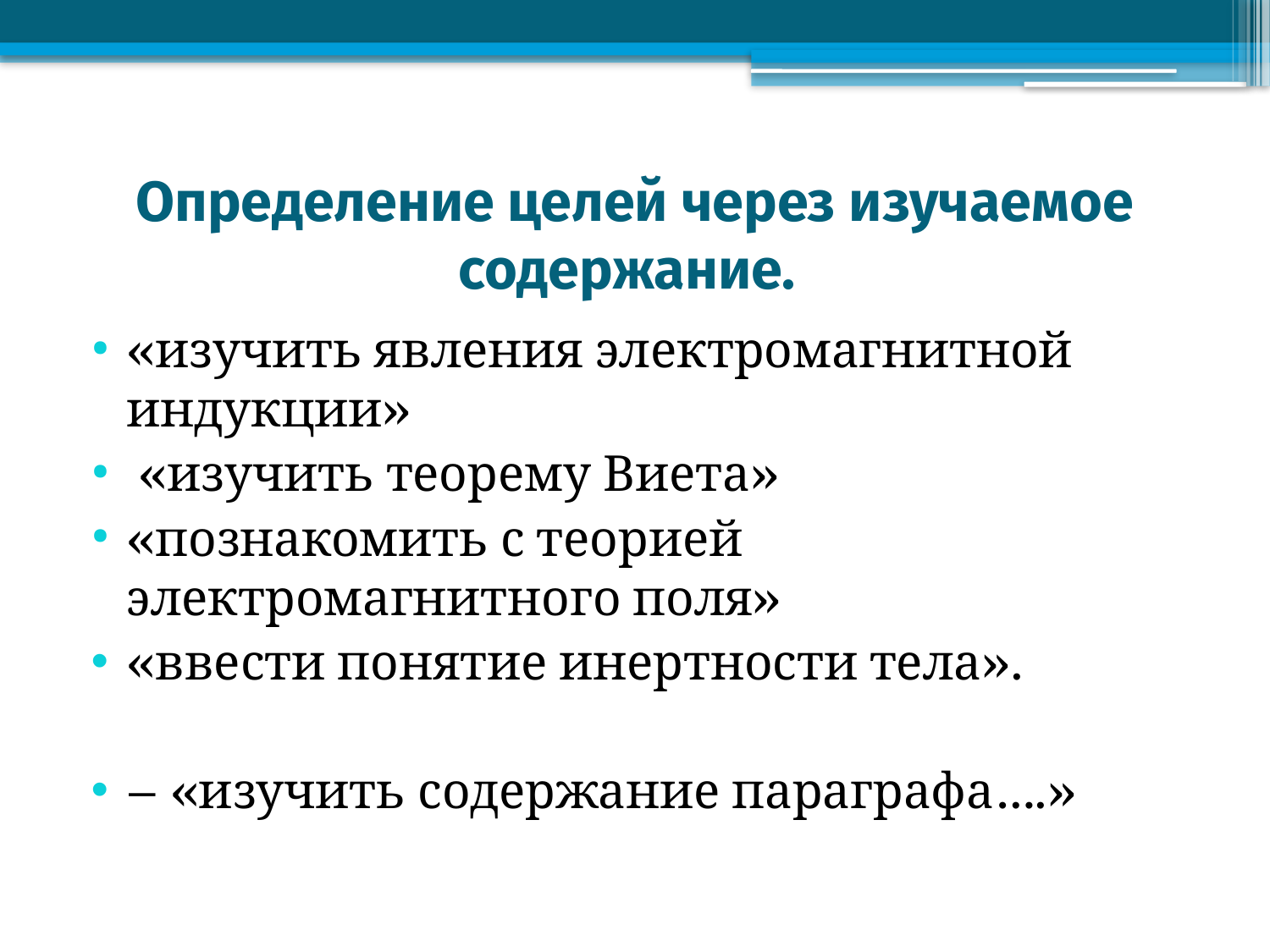

# Определение целей через изучаемое содержание.
«изучить явления электромагнитной индукции»
 «изучить теорему Виета»
«познакомить с теорией электромагнитного поля»
«ввести понятие инертности тела».

– «изучить содержание параграфа….»